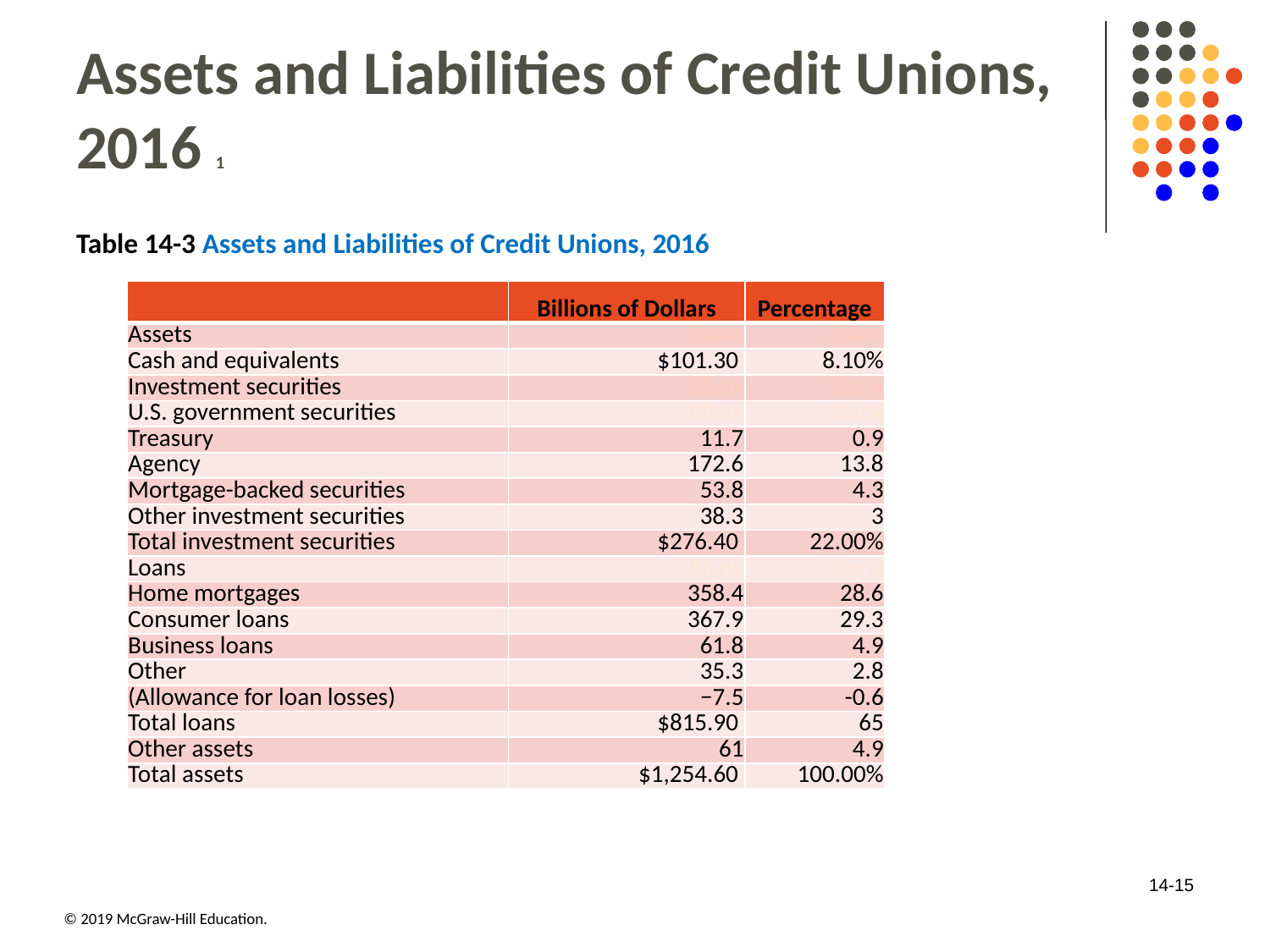

# Assets and Liabilities of Credit Unions, 2016 1
Table 14-3 Assets and Liabilities of Credit Unions, 2016
| Blank | Billions of Dollars | Percentage |
| --- | --- | --- |
| Assets | Blank | Blank |
| Cash and equivalents | $101.30 | 8.10% |
| Investment securities | Blank | Blank |
| U.S. government securities | Blank | Blank |
| Treasury | 11.7 | 0.9 |
| Agency | 172.6 | 13.8 |
| Mortgage-backed securities | 53.8 | 4.3 |
| Other investment securities | 38.3 | 3 |
| Total investment securities | $276.40 | 22.00% |
| Loans | Blank | Blank |
| Home mortgages | 358.4 | 28.6 |
| Consumer loans | 367.9 | 29.3 |
| Business loans | 61.8 | 4.9 |
| Other | 35.3 | 2.8 |
| (Allowance for loan losses) | −7.5 | -0.6 |
| Total loans | $815.90 | 65 |
| Other assets | 61 | 4.9 |
| Total assets | $1,254.60 | 100.00% |
14-15